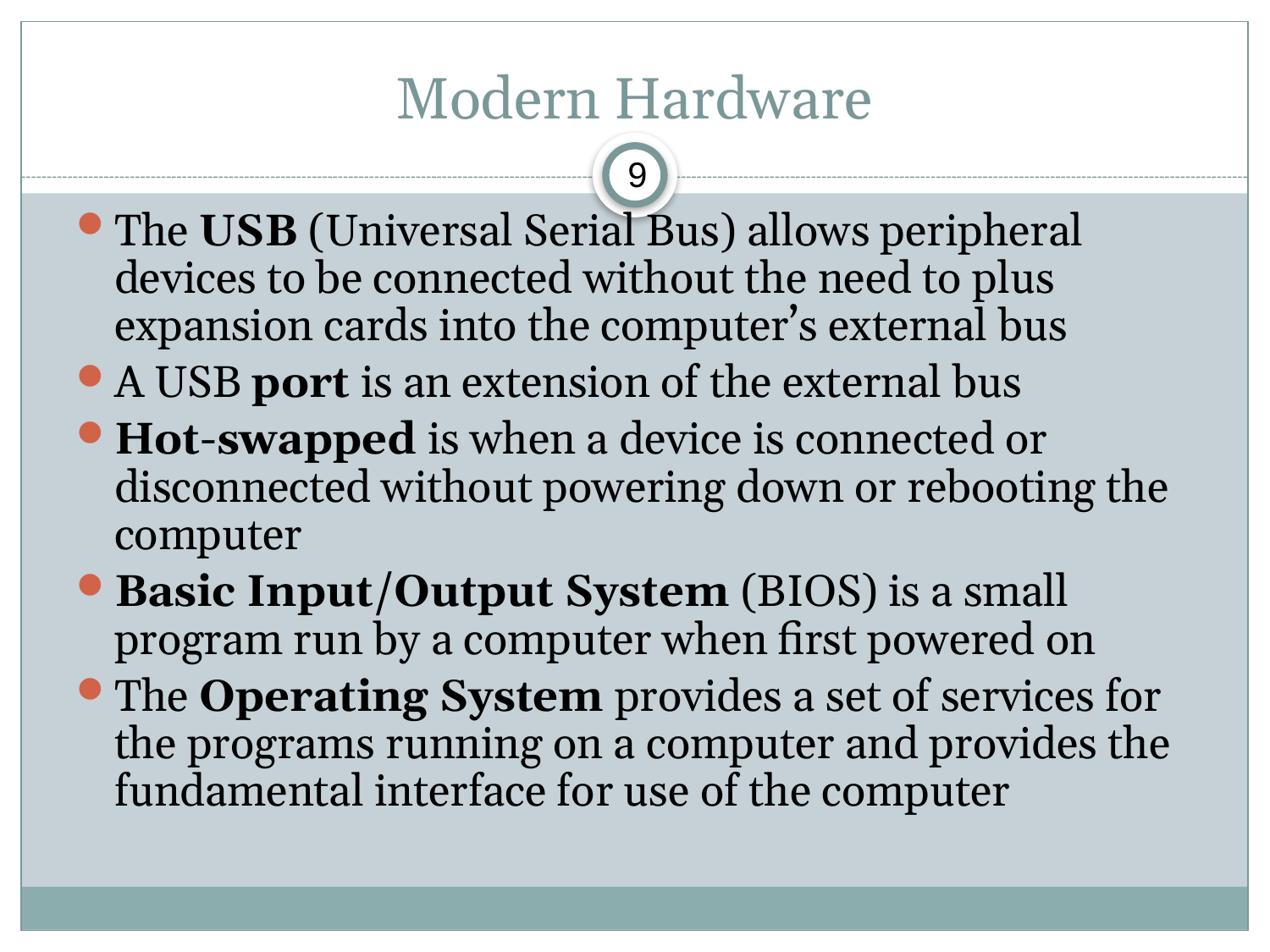

# Modern Hardware
9
The USB (Universal Serial Bus) allows peripheral devices to be connected without the need to plus expansion cards into the computer’s external bus
A USB port is an extension of the external bus
Hot-swapped is when a device is connected or disconnected without powering down or rebooting the computer
Basic Input/Output System (BIOS) is a small program run by a computer when first powered on
The Operating System provides a set of services for the programs running on a computer and provides the fundamental interface for use of the computer